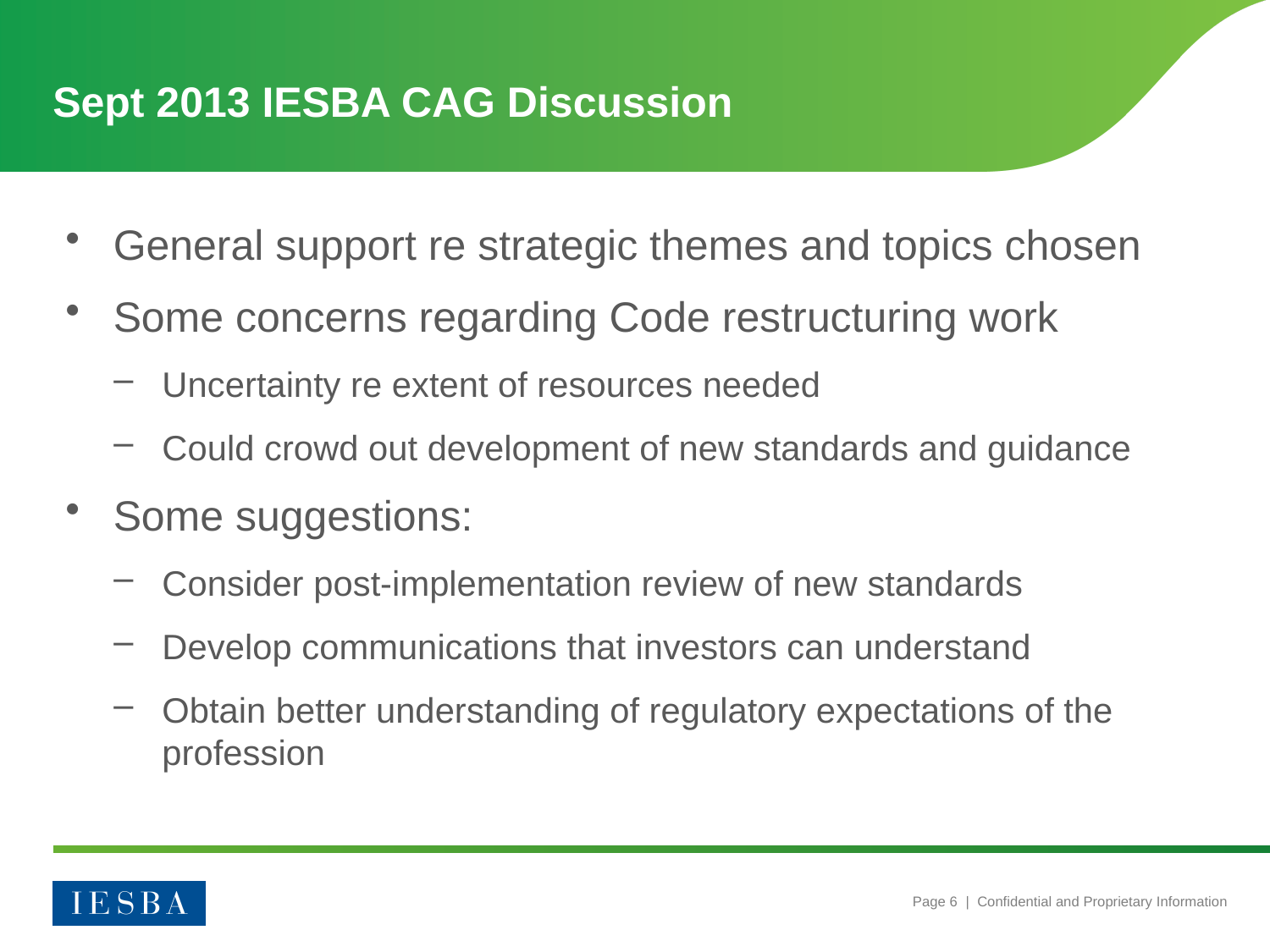

# Sept 2013 IESBA CAG Discussion
General support re strategic themes and topics chosen
Some concerns regarding Code restructuring work
Uncertainty re extent of resources needed
Could crowd out development of new standards and guidance
Some suggestions:
Consider post-implementation review of new standards
Develop communications that investors can understand
Obtain better understanding of regulatory expectations of the profession